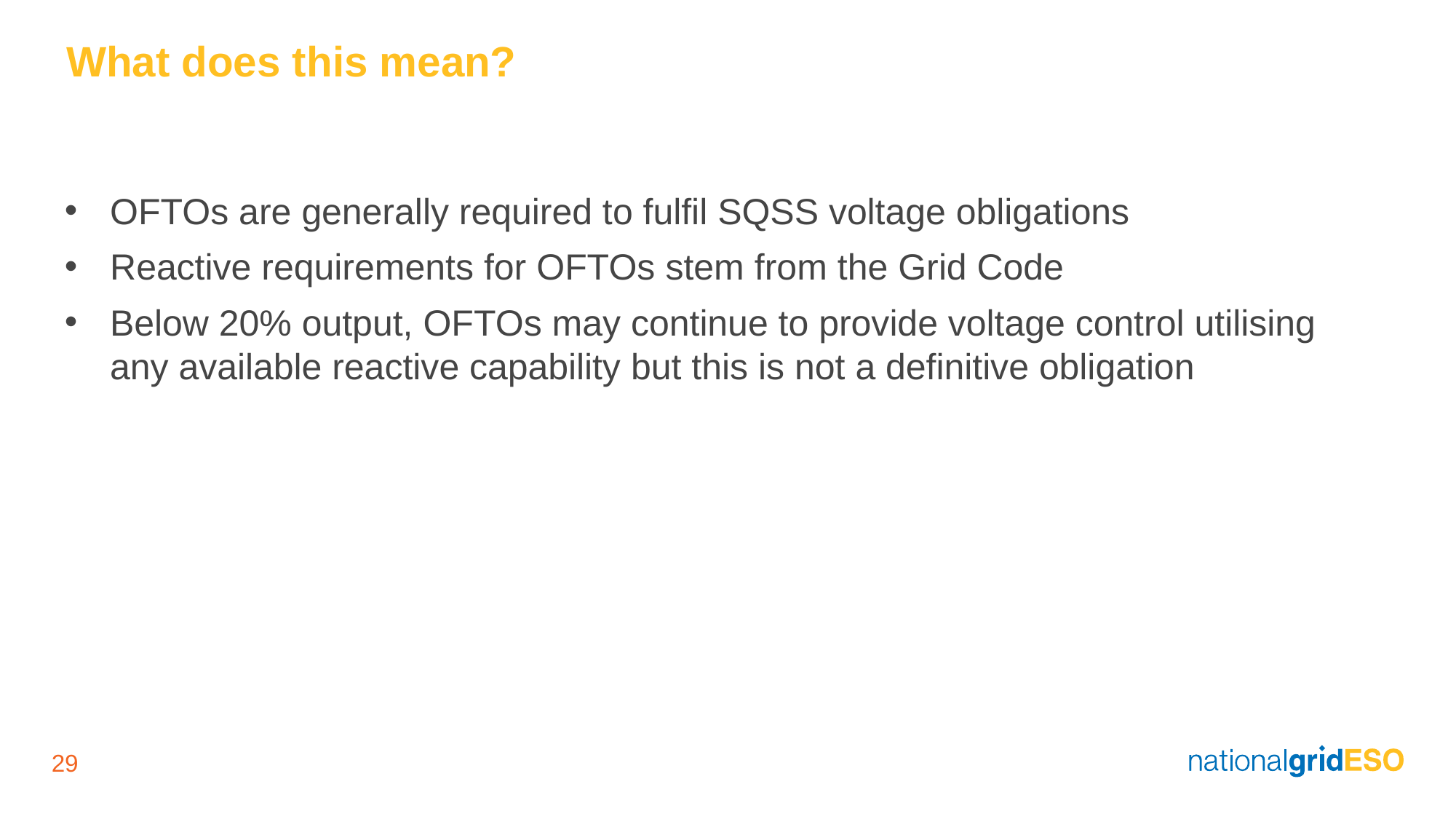

# What does this mean?
OFTOs are generally required to fulfil SQSS voltage obligations
Reactive requirements for OFTOs stem from the Grid Code
Below 20% output, OFTOs may continue to provide voltage control utilising any available reactive capability but this is not a definitive obligation